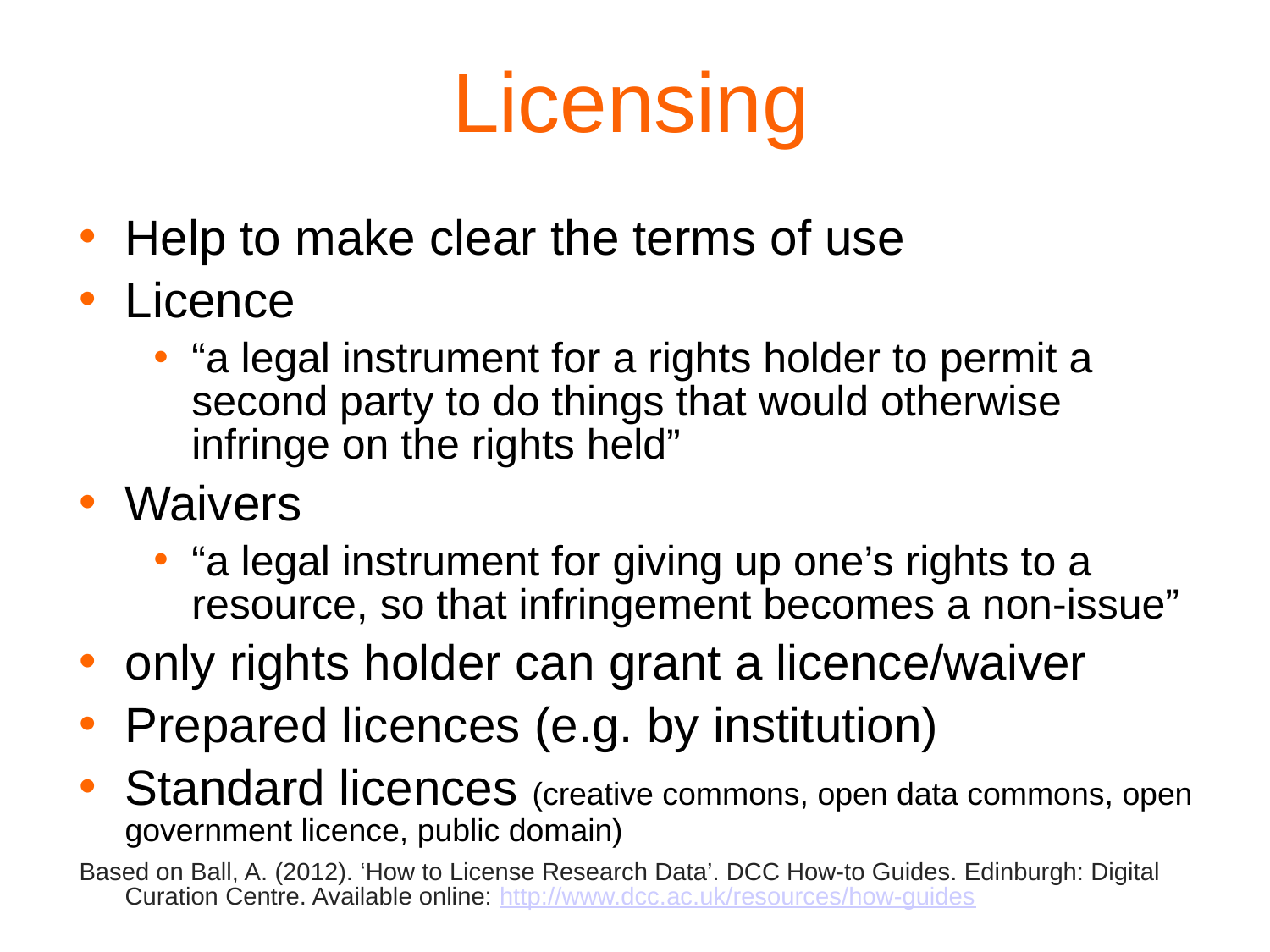

Licensing
Help to make clear the terms of use
Licence
“a legal instrument for a rights holder to permit a second party to do things that would otherwise infringe on the rights held”
Waivers
“a legal instrument for giving up one’s rights to a resource, so that infringement becomes a non-issue”
only rights holder can grant a licence/waiver
Prepared licences (e.g. by institution)
Standard licences (creative commons, open data commons, open government licence, public domain)
Based on Ball, A. (2012). ‘How to License Research Data’. DCC How-to Guides. Edinburgh: Digital Curation Centre. Available online: http://www.dcc.ac.uk/resources/how-guides